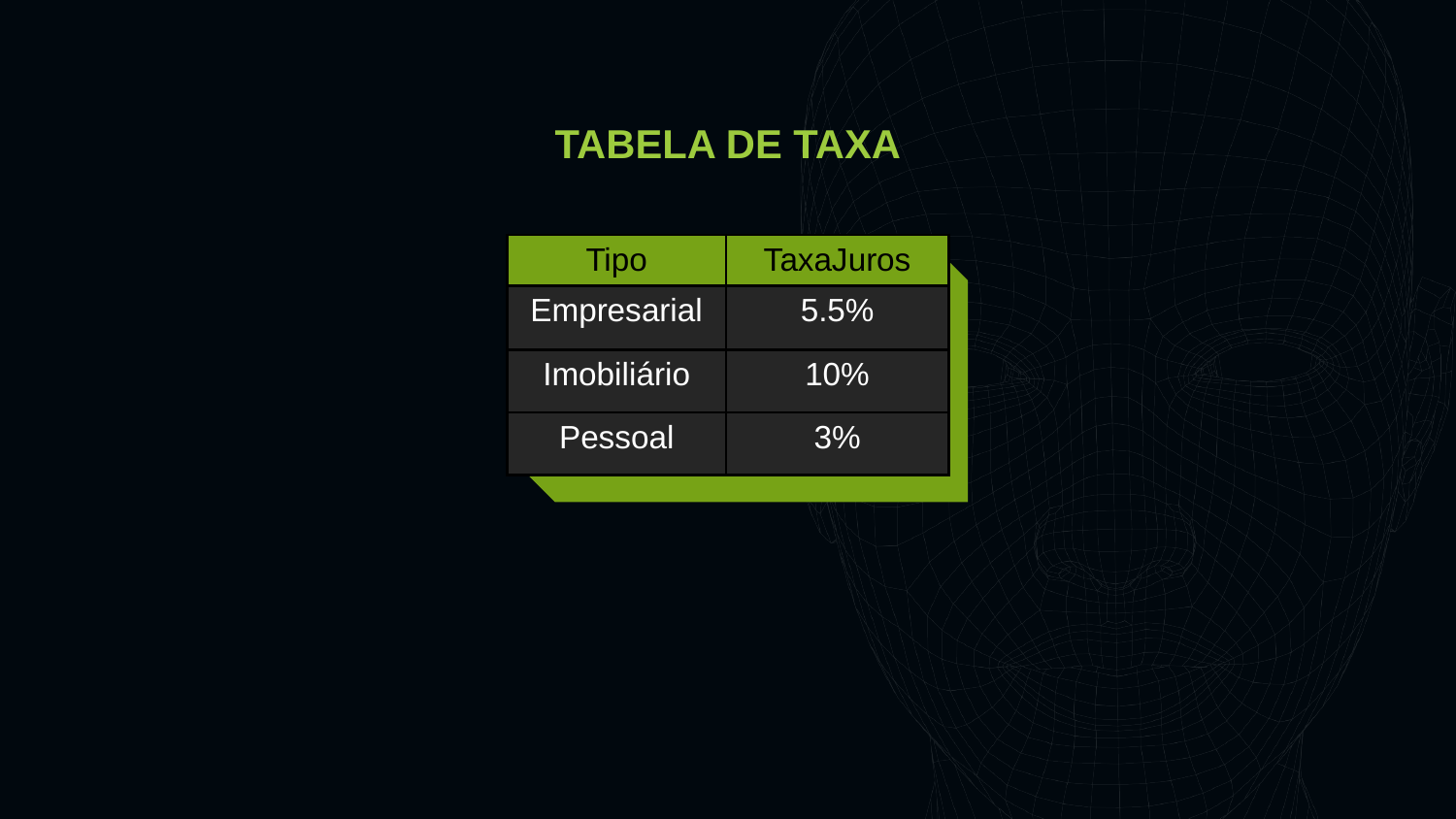

TABELA DE TAXA
Primárias
| Tipo | TaxaJuros |
| --- | --- |
| Empresarial | 5.5% |
| Imobiliário | 10% |
| Pessoal | 3% |

Apoio